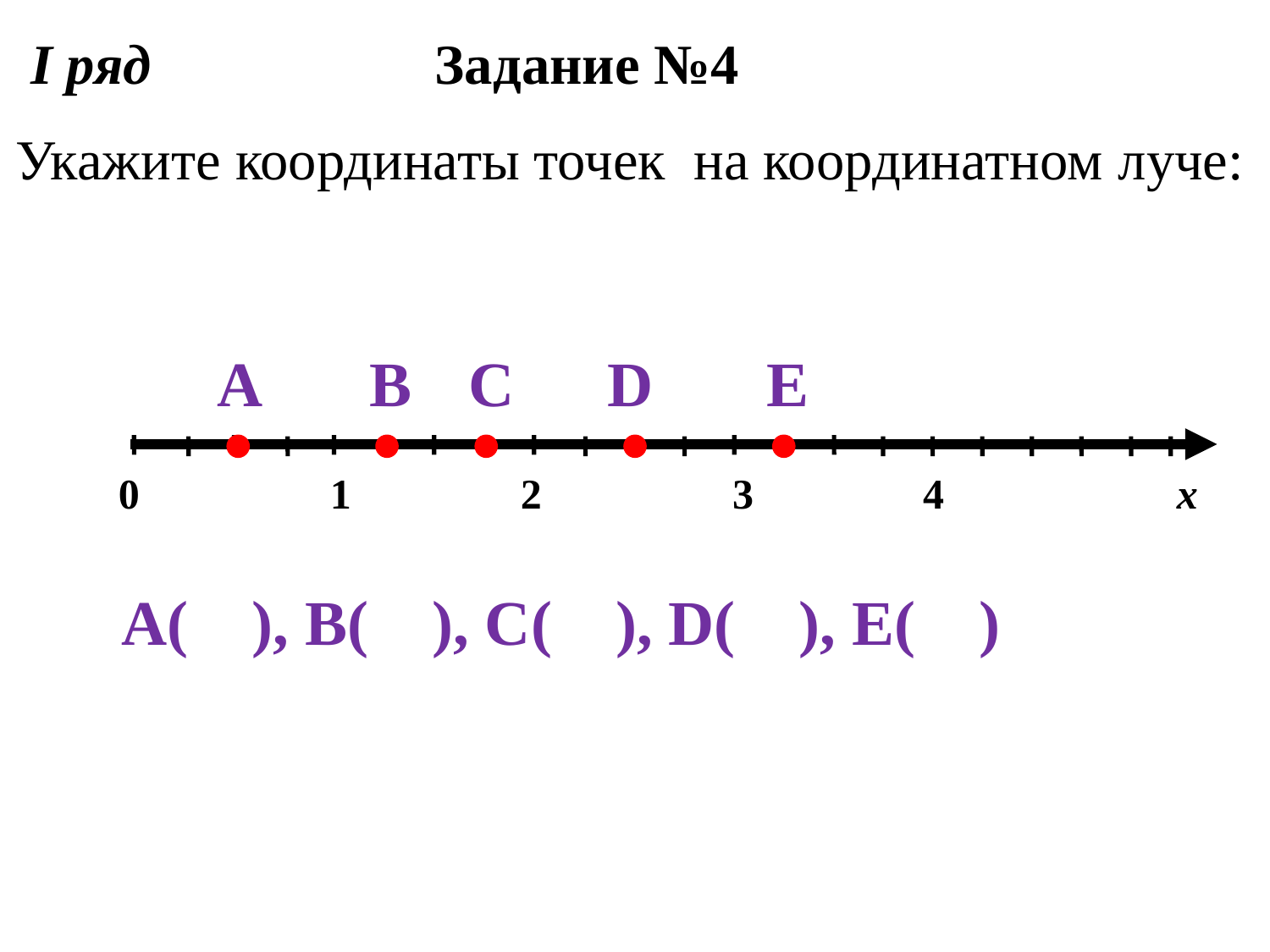

I ряд                    Задание №4
Укажите координаты точек  на координатном луче:

0                  1                2                  3                4                      х

 А
B
D
E
C

А(    ), B(    ), C(    ), D(    ), E(    )